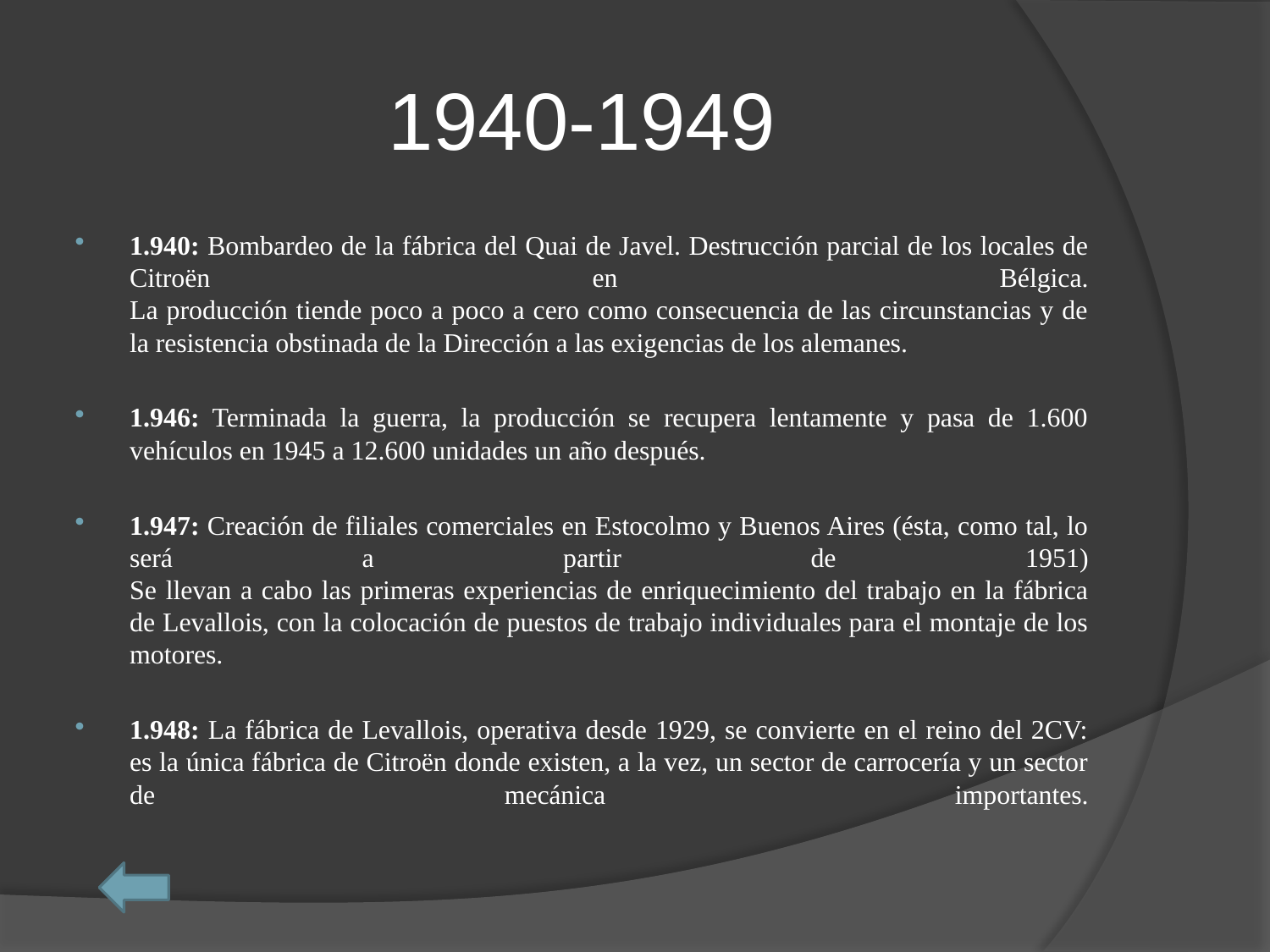

# 1940-1949
1.940: Bombardeo de la fábrica del Quai de Javel. Destrucción parcial de los locales de Citroën en Bélgica.
La producción tiende poco a poco a cero como consecuencia de las circunstancias y de la resistencia obstinada de la Dirección a las exigencias de los alemanes.

1.946: Terminada la guerra, la producción se recupera lentamente y pasa de 1.600 vehículos en 1945 a 12.600 unidades un año después.

1.947: Creación de filiales comerciales en Estocolmo y Buenos Aires (ésta, como tal, lo será a partir de 1951)
Se llevan a cabo las primeras experiencias de enriquecimiento del trabajo en la fábrica de Levallois, con la colocación de puestos de trabajo individuales para el montaje de los motores.

1.948: La fábrica de Levallois, operativa desde 1929, se convierte en el reino del 2CV: es la única fábrica de Citroën donde existen, a la vez, un sector de carrocería y un sector de mecánica importantes.